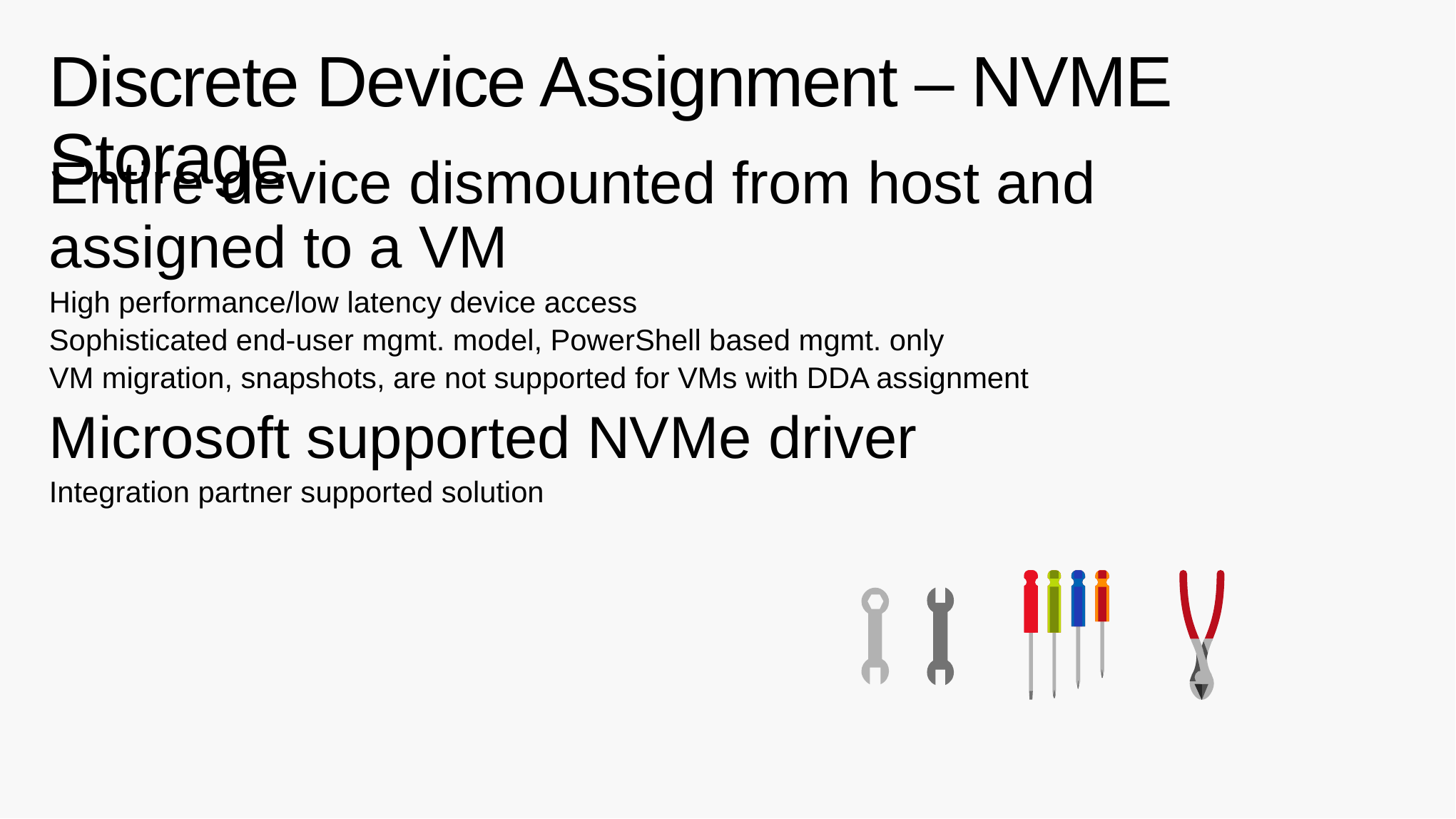

# Discrete Device Assignment – NVME Storage
Entire device dismounted from host and assigned to a VM
High performance/low latency device access
Sophisticated end-user mgmt. model, PowerShell based mgmt. only
VM migration, snapshots, are not supported for VMs with DDA assignment
Microsoft supported NVMe driver
Integration partner supported solution